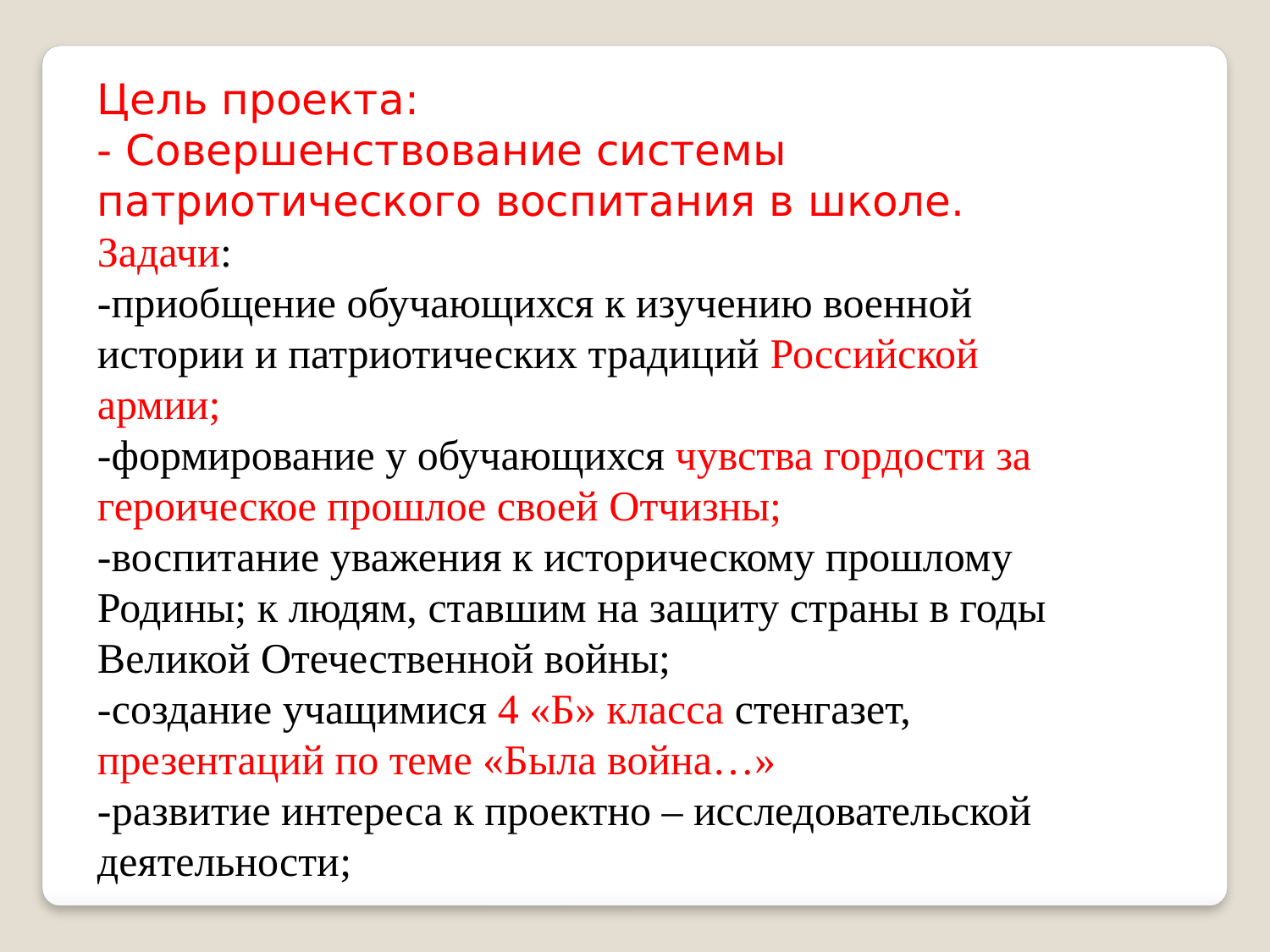

Цель проекта:
- Совершенствование системы патриотического воспитания в школе.
Задачи:
-приобщение обучающихся к изучению военной истории и патриотических традиций Российской армии;
-формирование у обучающихся чувства гордости за героическое прошлое своей Отчизны;
-воспитание уважения к историческому прошлому Родины; к людям, ставшим на защиту страны в годы Великой Отечественной войны;
-создание учащимися 4 «Б» класса стенгазет, презентаций по теме «Была война…»
-развитие интереса к проектно – исследовательской деятельности;